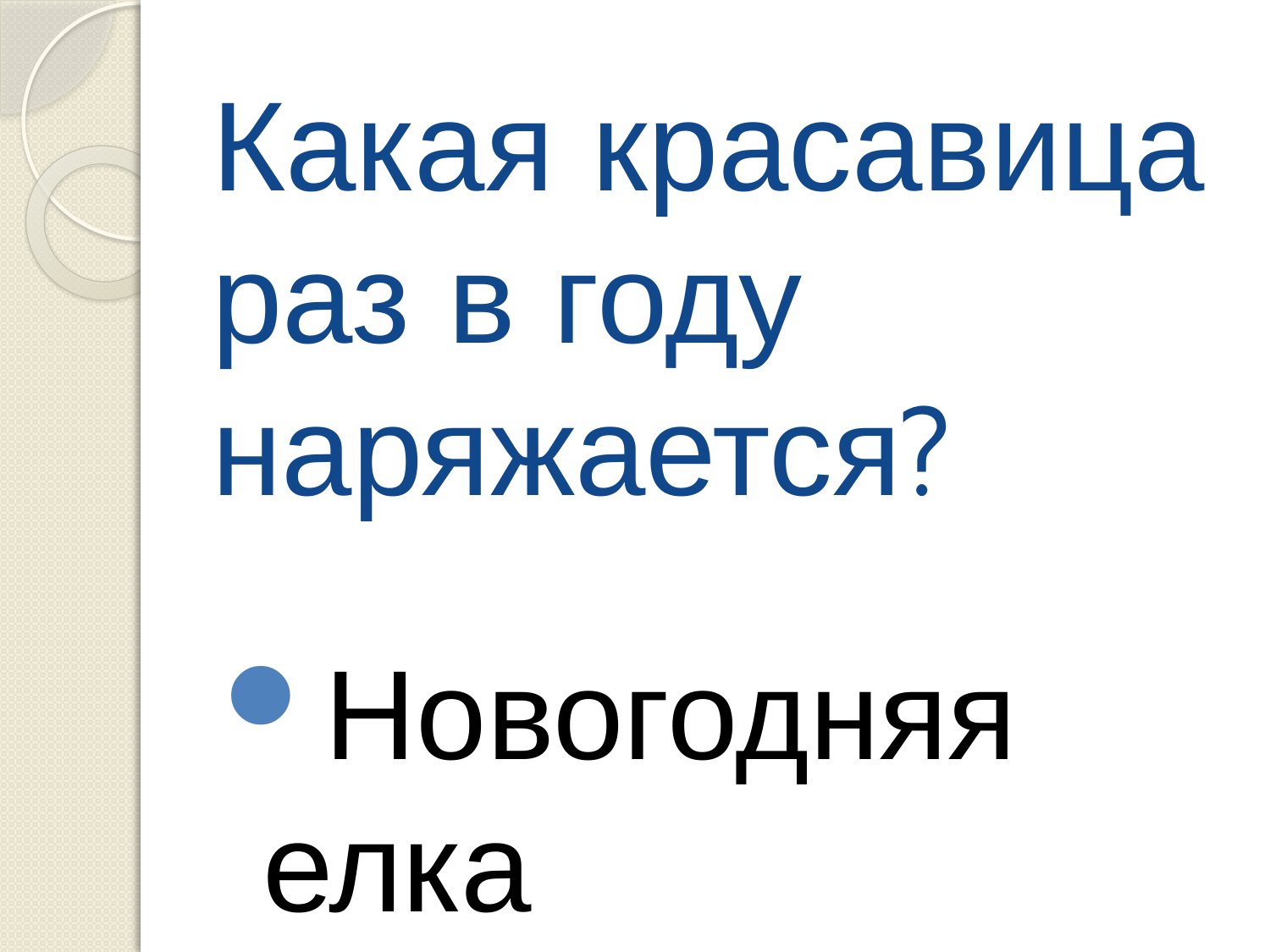

# Какая красавица раз в году наряжается?
Новогодняя елка